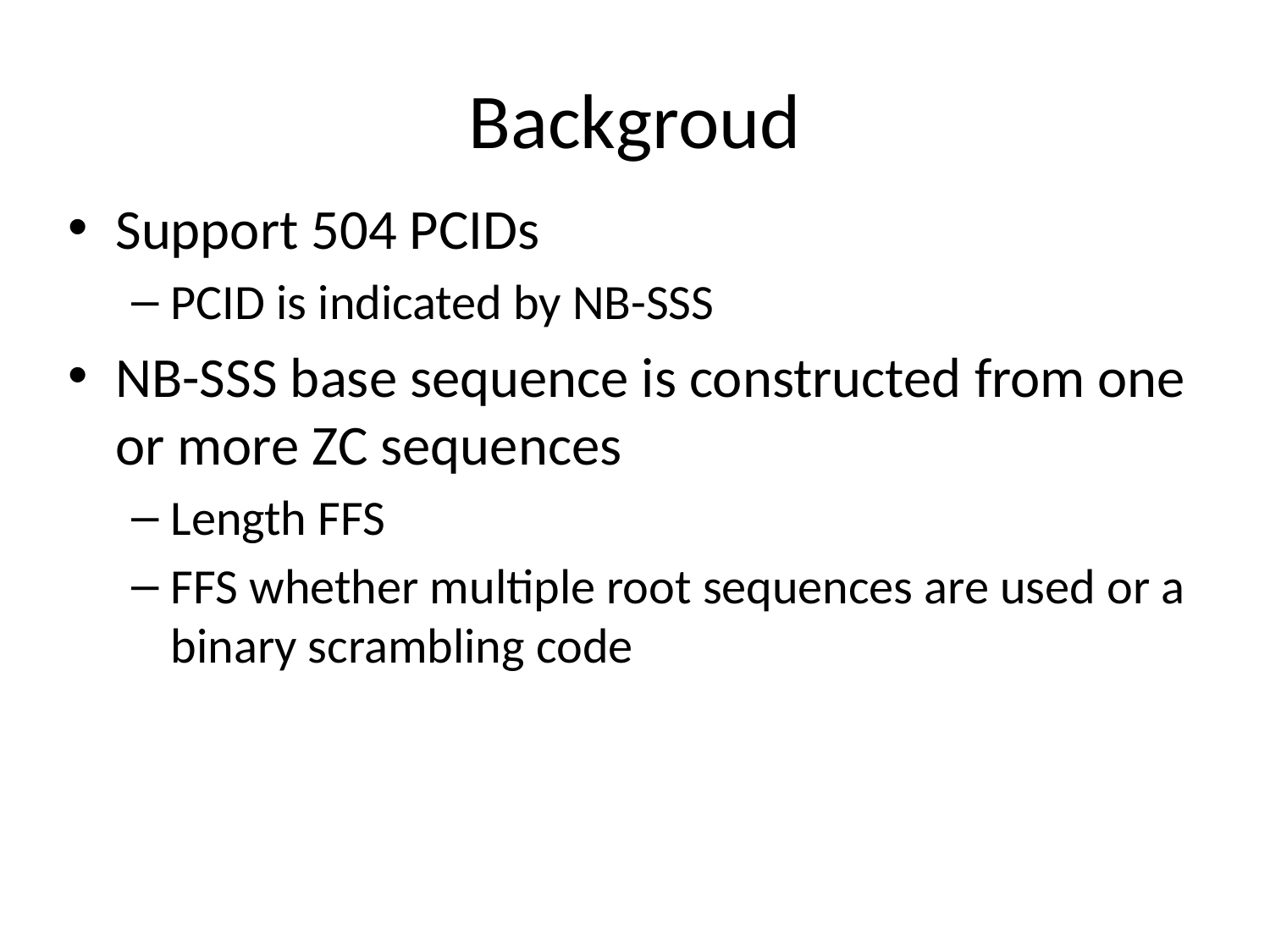

# Backgroud

Support 504 PCIDs
PCID is indicated by NB-SSS
NB-SSS base sequence is constructed from one or more ZC sequences
Length FFS
FFS whether multiple root sequences are used or a binary scrambling code